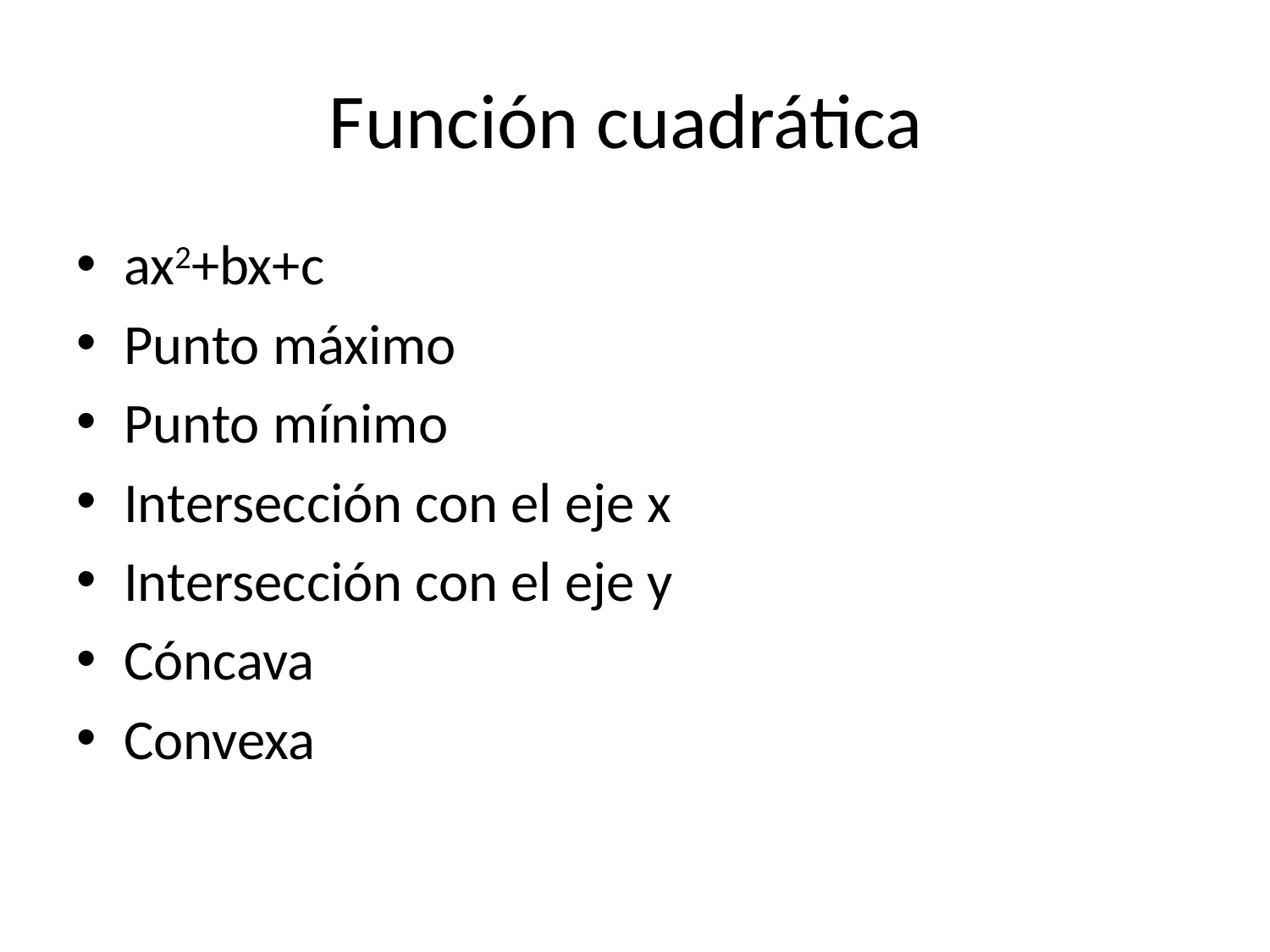

# Función cuadrática
ax2+bx+c
Punto máximo
Punto mínimo
Intersección con el eje x
Intersección con el eje y
Cóncava
Convexa